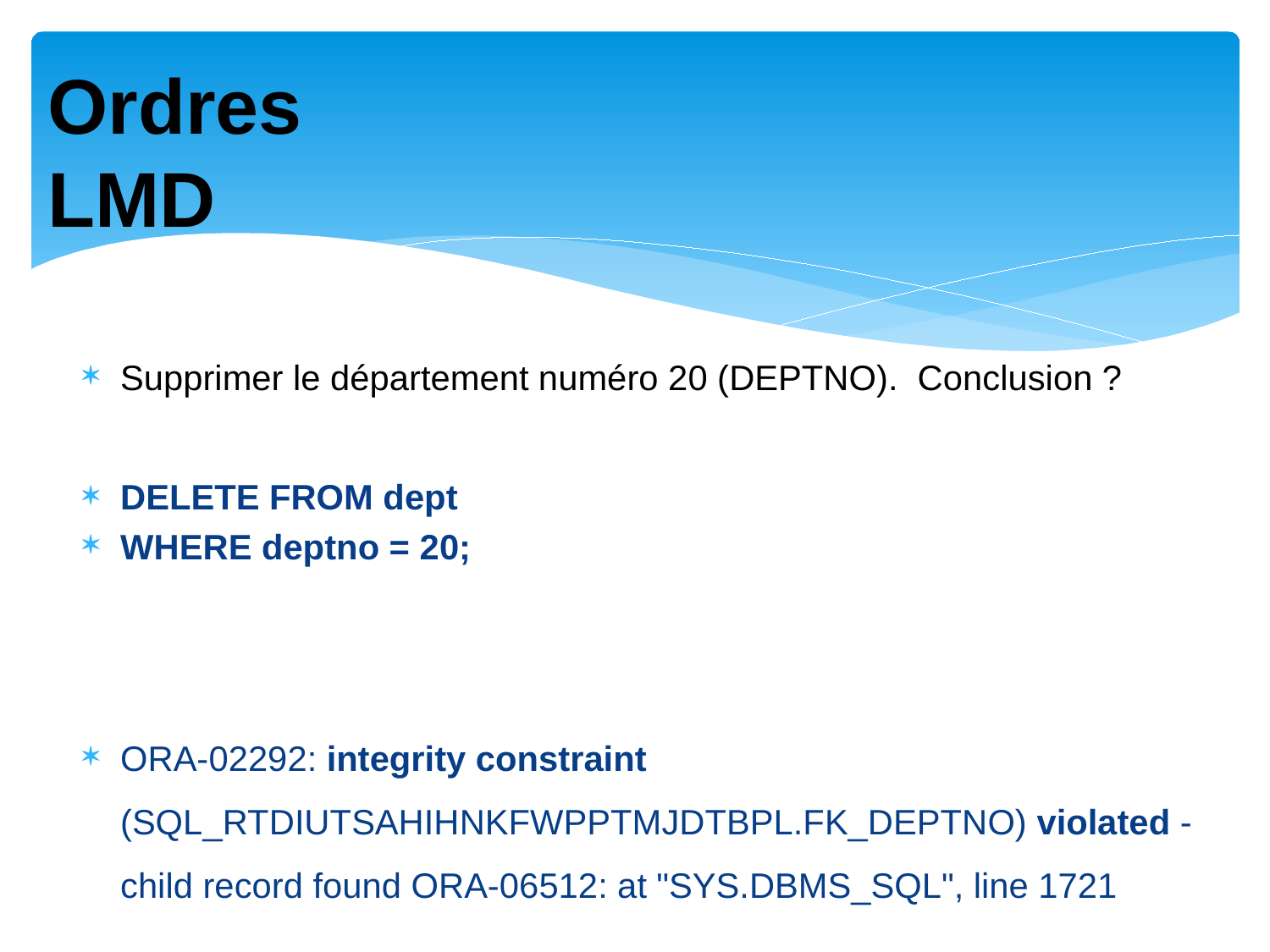

# Ordres LMD
Supprimer le département numéro 20 (DEPTNO).  Conclusion ?

DELETE FROM dept
WHERE deptno = 20;

ORA-02292: integrity constraint (SQL_RTDIUTSAHIHNKFWPPTMJDTBPL.FK_DEPTNO) violated - child record found ORA-06512: at "SYS.DBMS_SQL", line 1721